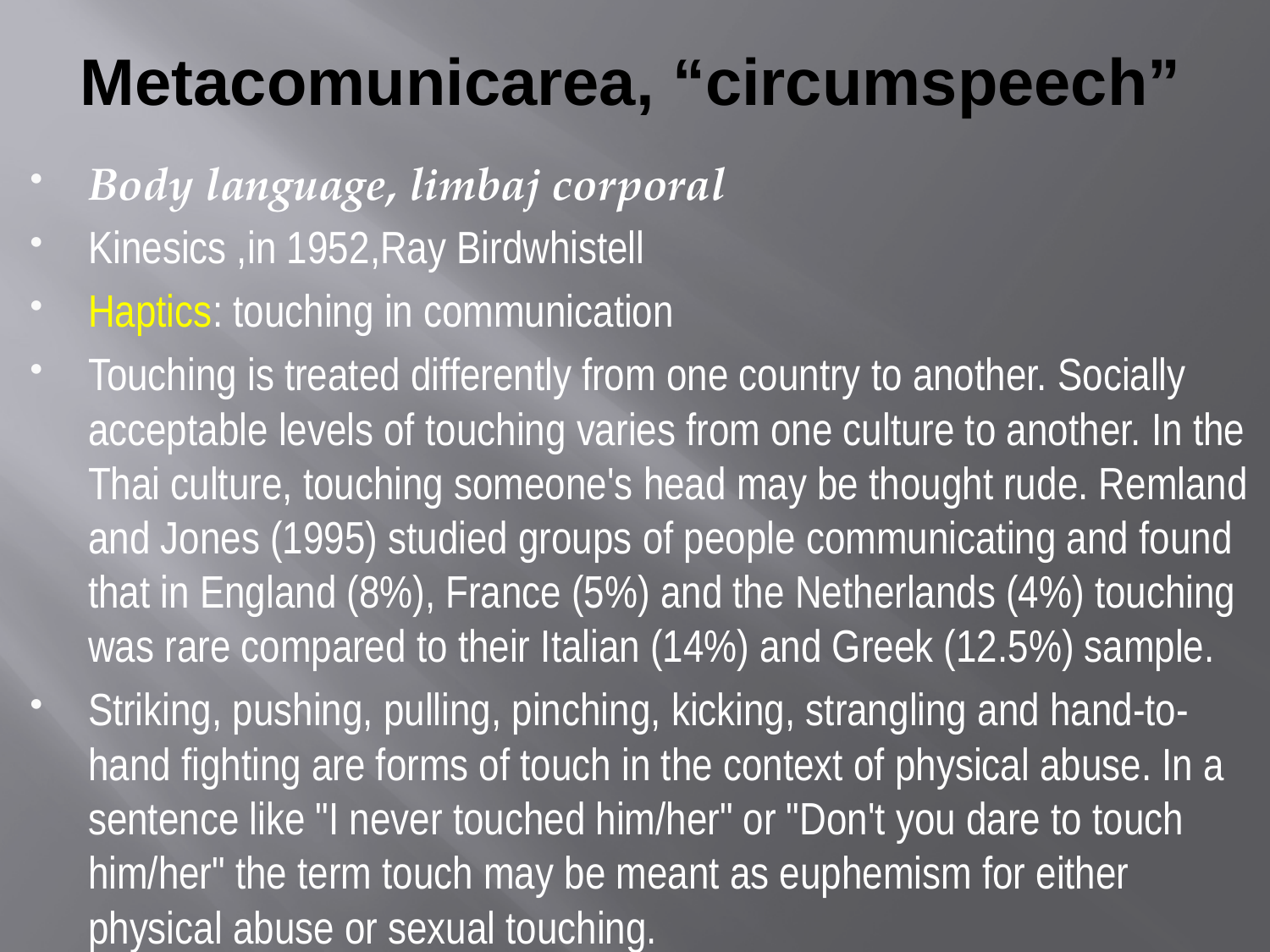

# Metacomunicarea, “circumspeech”
Body language, limbaj corporal
Kinesics ,in 1952,Ray Birdwhistell
Haptics: touching in communication
Touching is treated differently from one country to another. Socially acceptable levels of touching varies from one culture to another. In the Thai culture, touching someone's head may be thought rude. Remland and Jones (1995) studied groups of people communicating and found that in England (8%), France (5%) and the Netherlands (4%) touching was rare compared to their Italian (14%) and Greek (12.5%) sample.
Striking, pushing, pulling, pinching, kicking, strangling and hand-to-hand fighting are forms of touch in the context of physical abuse. In a sentence like "I never touched him/her" or "Don't you dare to touch him/her" the term touch may be meant as euphemism for either physical abuse or sexual touching.